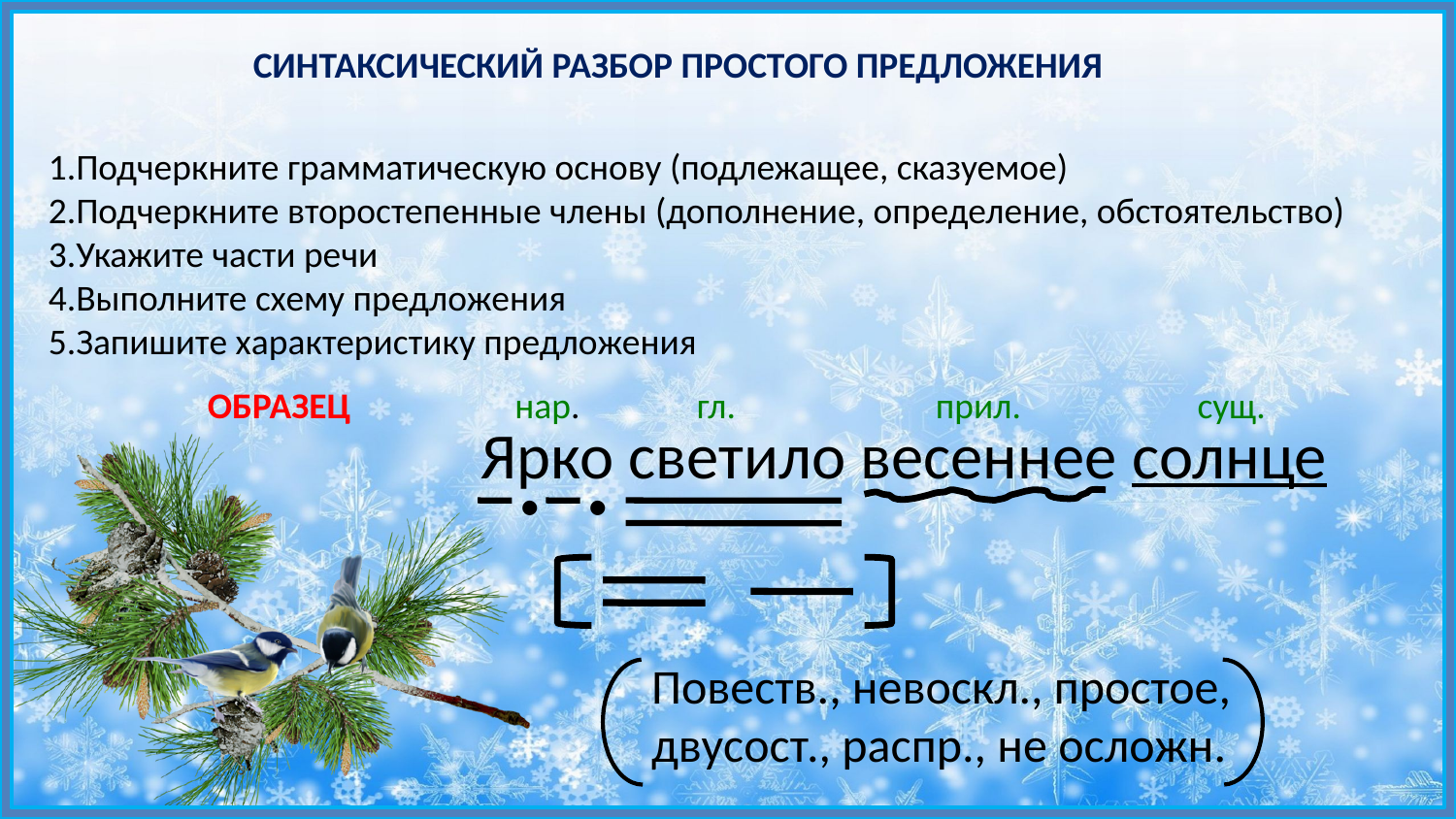

СИНТАКСИЧЕСКИЙ РАЗБОР ПРОСТОГО ПРЕДЛОЖЕНИЯ
1.Подчеркните грамматическую основу (подлежащее, сказуемое)
2.Подчеркните второстепенные члены (дополнение, определение, обстоятельство)
3.Укажите части речи
4.Выполните схему предложения
5.Запишите характеристику предложения

Ярко светило весеннее солнце

ОБРАЗЕЦ
нар.
гл.
прил.
сущ.
.
.

Повеств., невоскл., простое,
двусост., распр., не осложн.